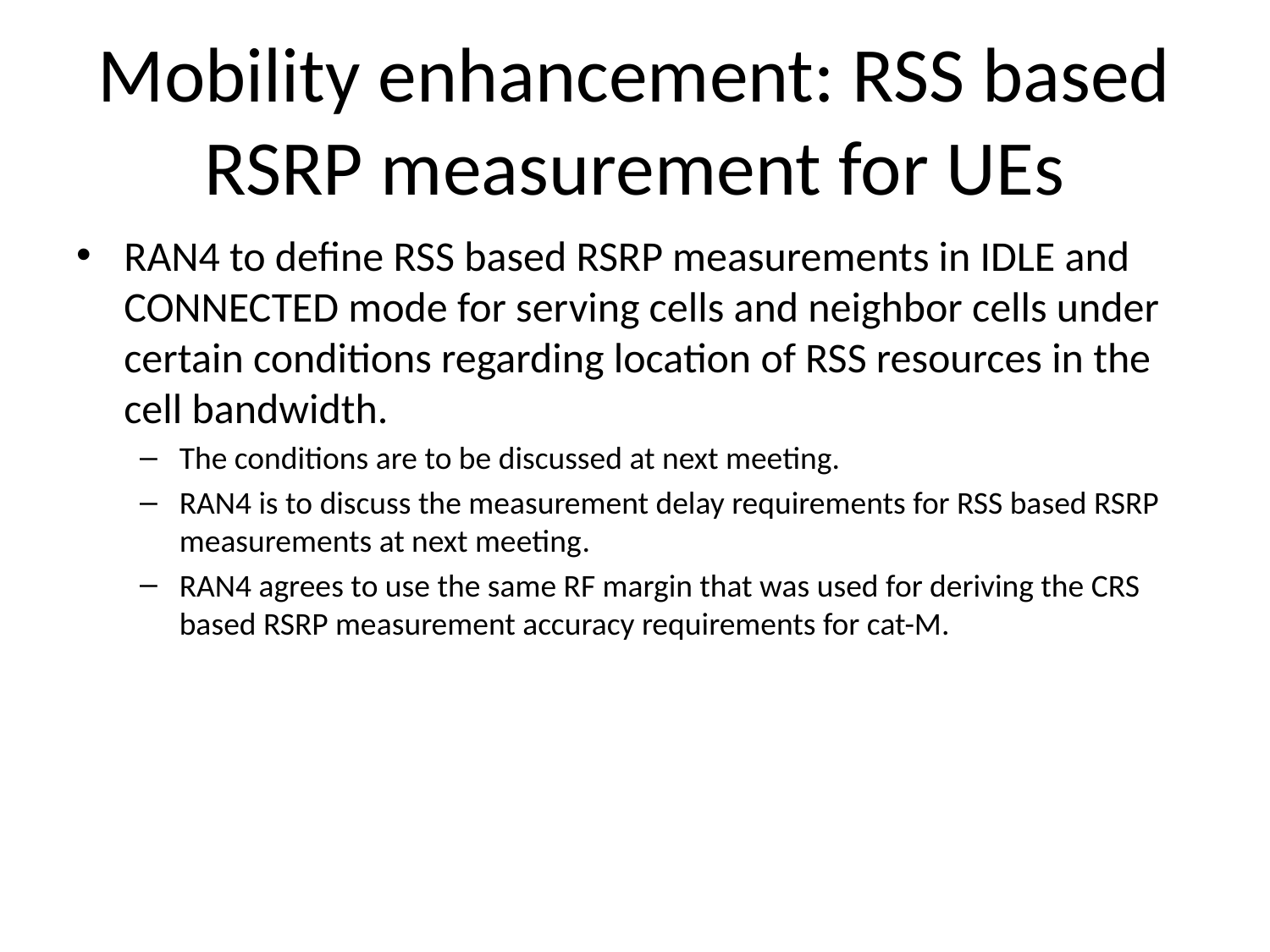

# Mobility enhancement: RSS based RSRP measurement for UEs
RAN4 to define RSS based RSRP measurements in IDLE and CONNECTED mode for serving cells and neighbor cells under certain conditions regarding location of RSS resources in the cell bandwidth.
The conditions are to be discussed at next meeting.
RAN4 is to discuss the measurement delay requirements for RSS based RSRP measurements at next meeting.
RAN4 agrees to use the same RF margin that was used for deriving the CRS based RSRP measurement accuracy requirements for cat-M.